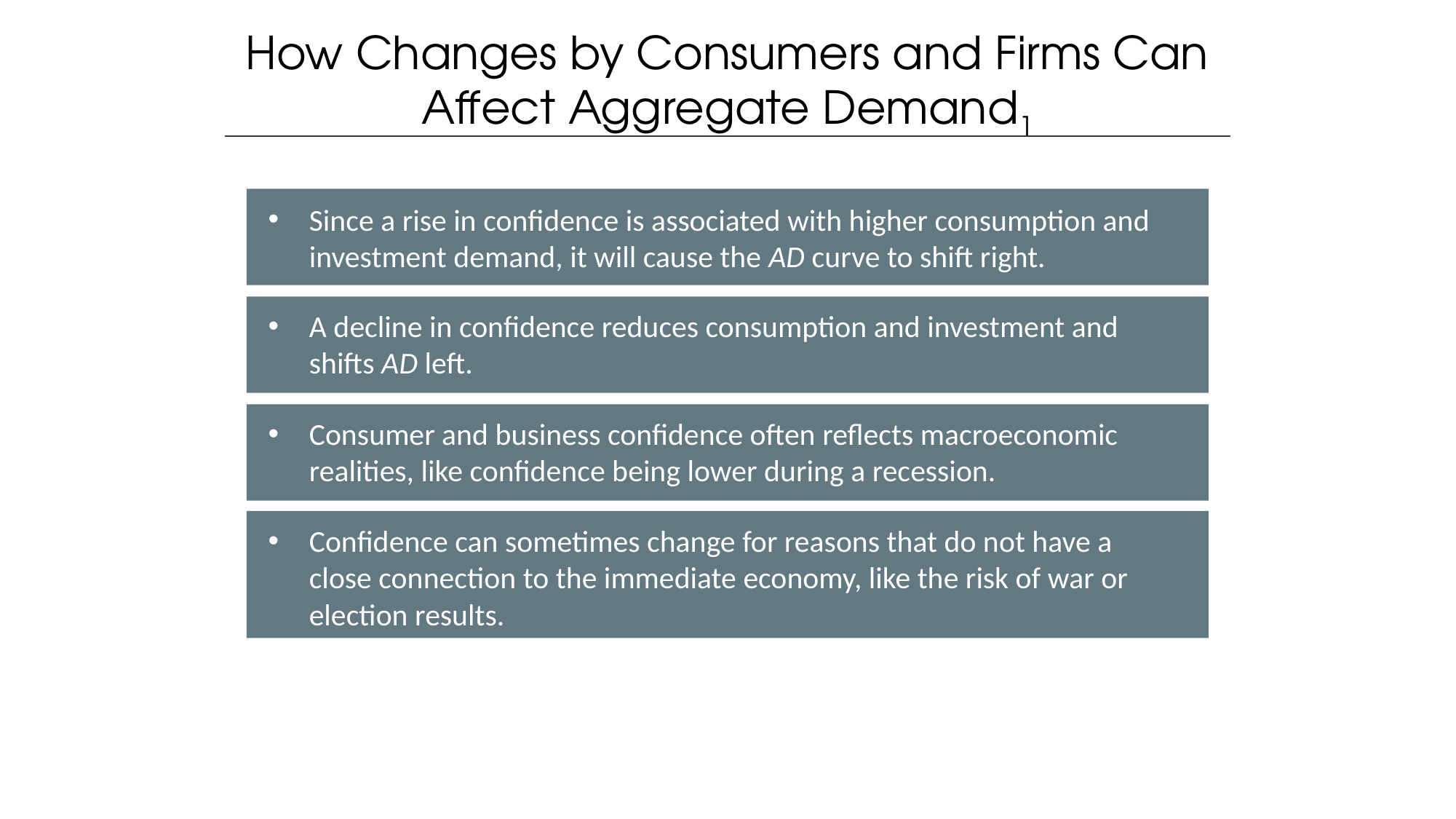

How Changes by Consumers and Firms Can Affect Aggregate Demand1

Since a rise in confidence is associated with higher consumption and investment demand, it will cause the AD curve to shift right.

A decline in confidence reduces consumption and investment and shifts AD left.

Consumer and business confidence often reflects macroeconomic realities, like confidence being lower during a recession.

Confidence can sometimes change for reasons that do not have a close connection to the immediate economy, like the risk of war or election results.